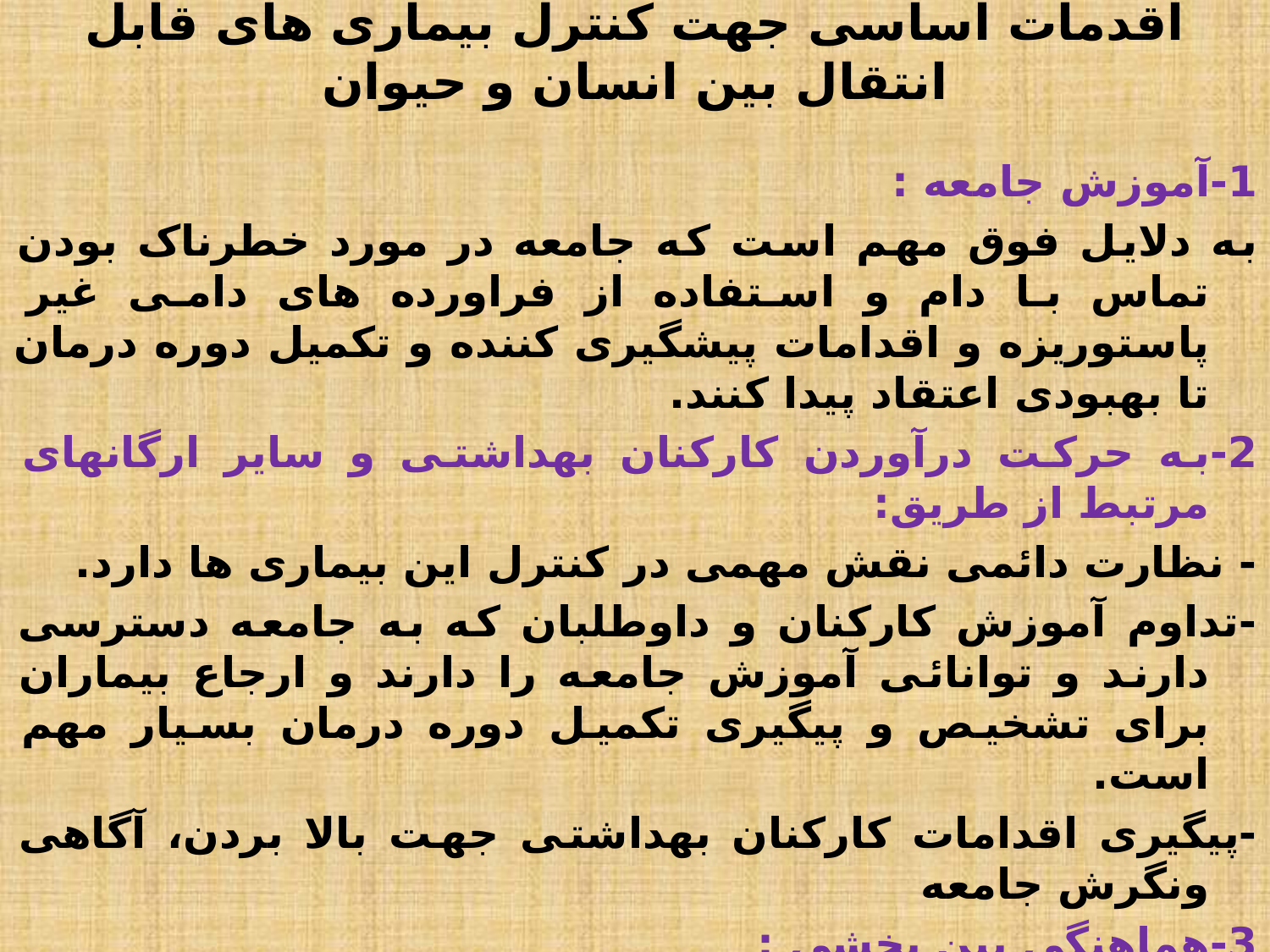

# اقدمات اساسی جهت کنترل بیماری های قابل انتقال بین انسان و حیوان
1-آموزش جامعه :
به دلایل فوق مهم است که جامعه در مورد خطرناک بودن تماس با دام و استفاده از فراورده های دامی غیر پاستوریزه و اقدامات پیشگیری کننده و تکمیل دوره درمان تا بهبودی اعتقاد پیدا کنند.
2-به حرکت درآوردن کارکنان بهداشتی و سایر ارگانهای مرتبط از طریق:
- نظارت دائمی نقش مهمی در کنترل این بیماری ها دارد.
-تداوم آموزش کارکنان و داوطلبان که به جامعه دسترسی دارند و توانائی آموزش جامعه را دارند و ارجاع بیماران برای تشخیص و پیگیری تکمیل دوره درمان بسیار مهم است.
-پیگیری اقدامات کارکنان بهداشتی جهت بالا بردن، آگاهی ونگرش جامعه
3-هماهنگی بین بخشی :
 تفهیم شرح وظیفه هر یک از ارگان ها و انجام آن توسط ایشان یکی از ارکان مهم کنترل زئونوز است.